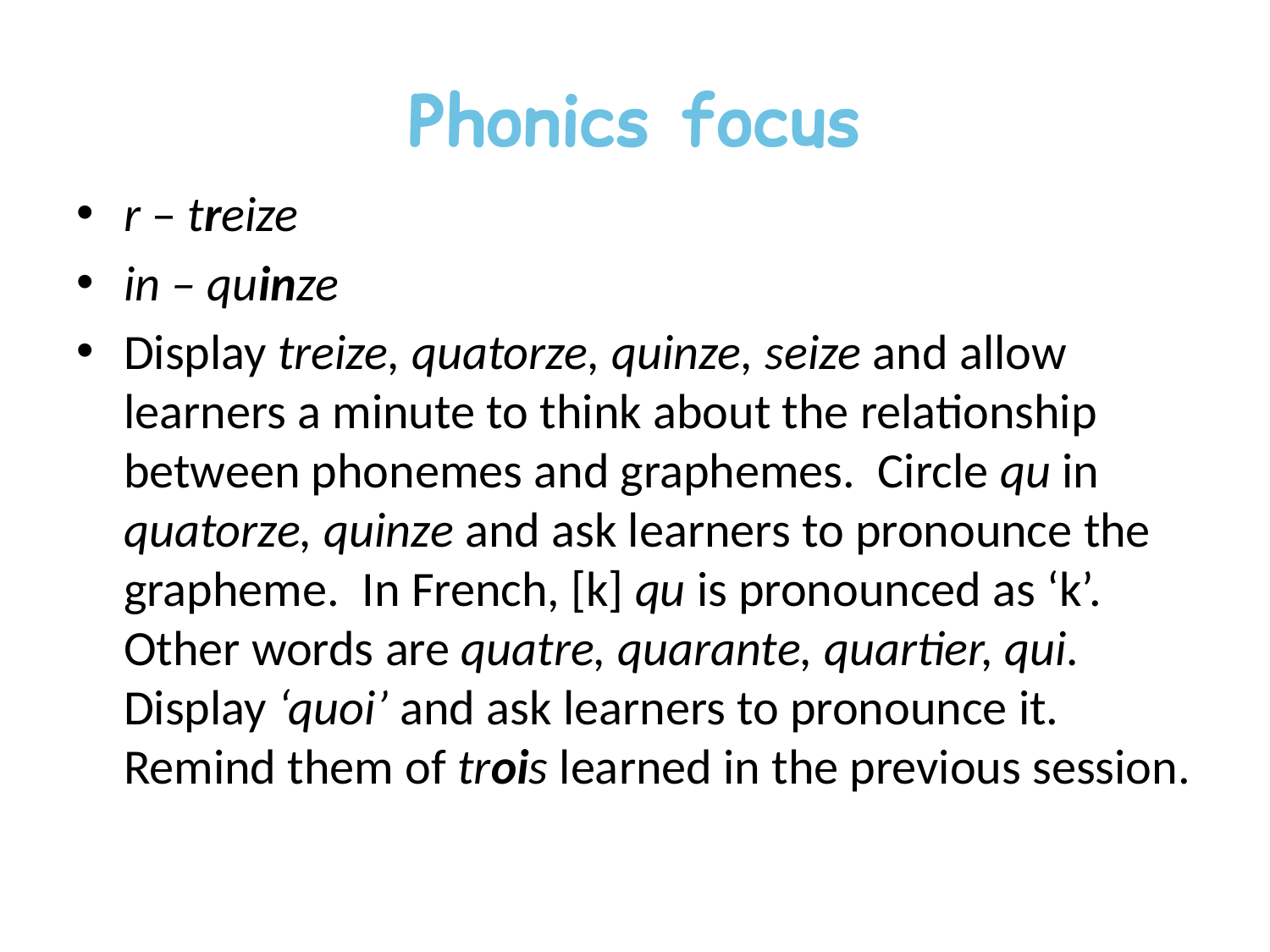

# Phonics focus
r – treize
in – quinze
Display treize, quatorze, quinze, seize and allow learners a minute to think about the relationship between phonemes and graphemes.  Circle qu in quatorze, quinze and ask learners to pronounce the grapheme.  In French, [k] qu is pronounced as ‘k’.  Other words are quatre, quarante, quartier, qui. Display ‘quoi’ and ask learners to pronounce it.  Remind them of trois learned in the previous session.